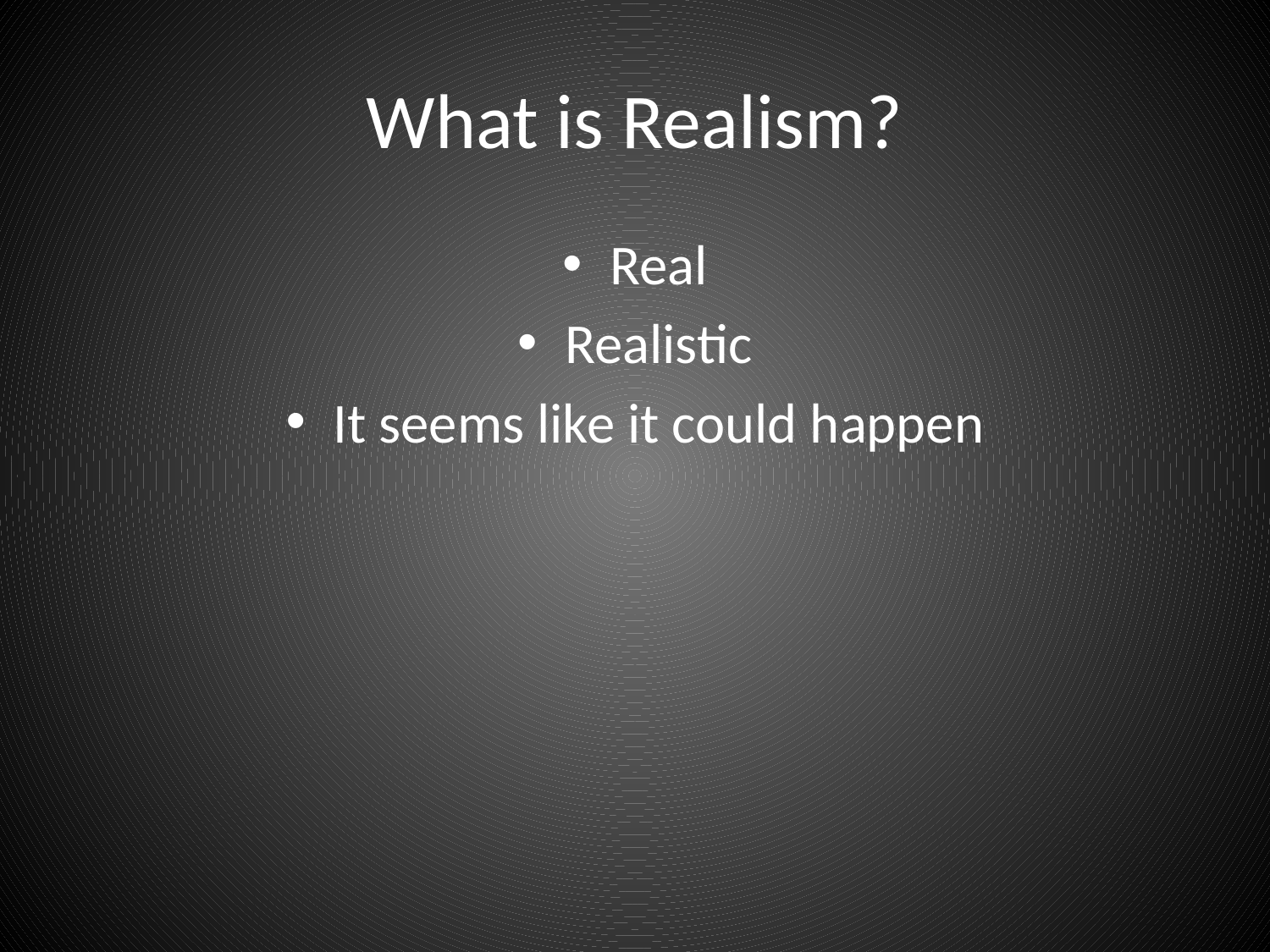

# What is Realism?
Real
Realistic
It seems like it could happen